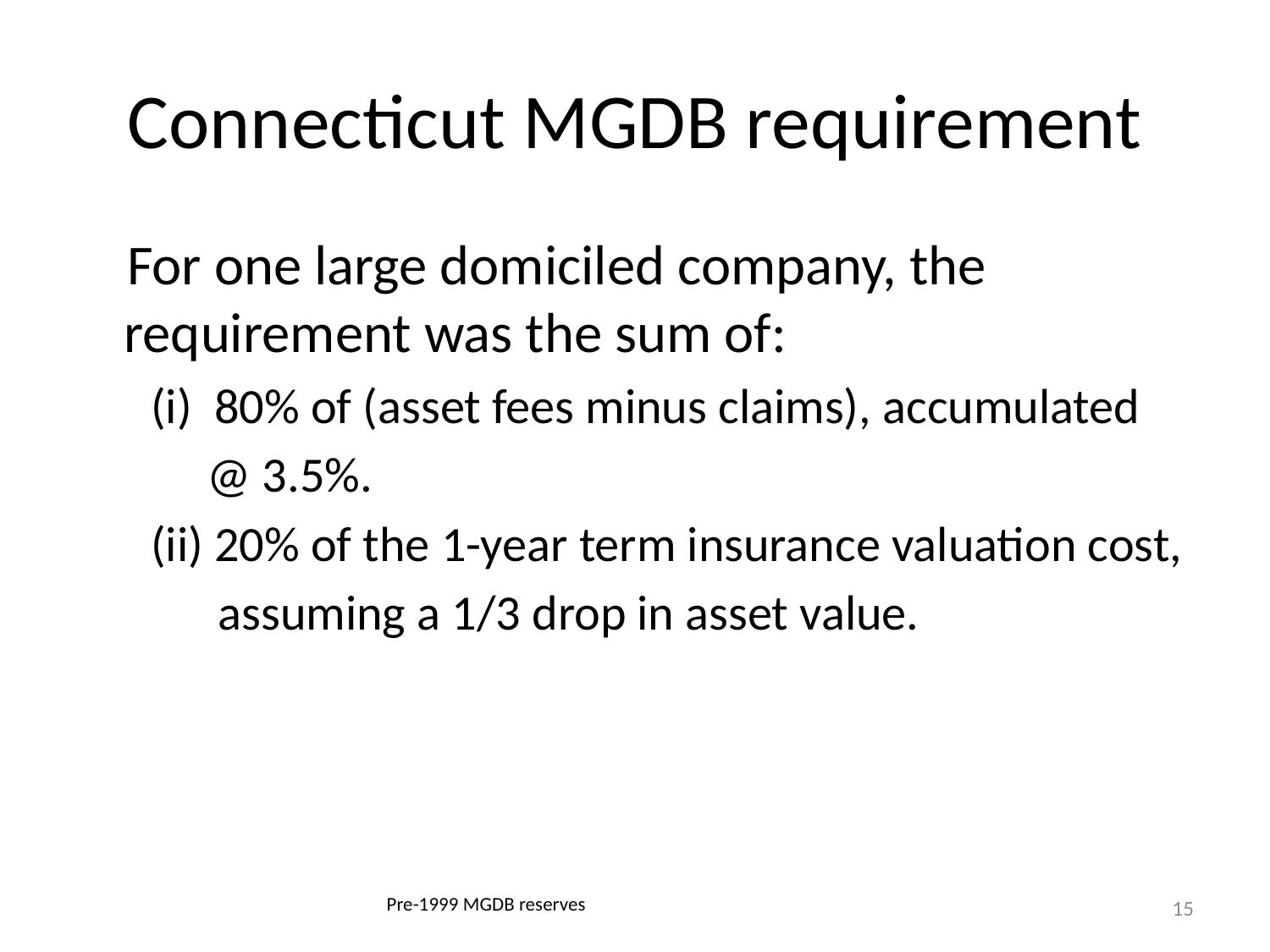

# Connecticut MGDB requirement
    For one large domiciled company, the requirement was the sum of:
 (i)  80% of (asset fees minus claims), accumulated
      @ 3.5%.
 (ii) 20% of the 1-year term insurance valuation cost,
       assuming a 1/3 drop in asset value.

15
Pre-1999 MGDB reserves